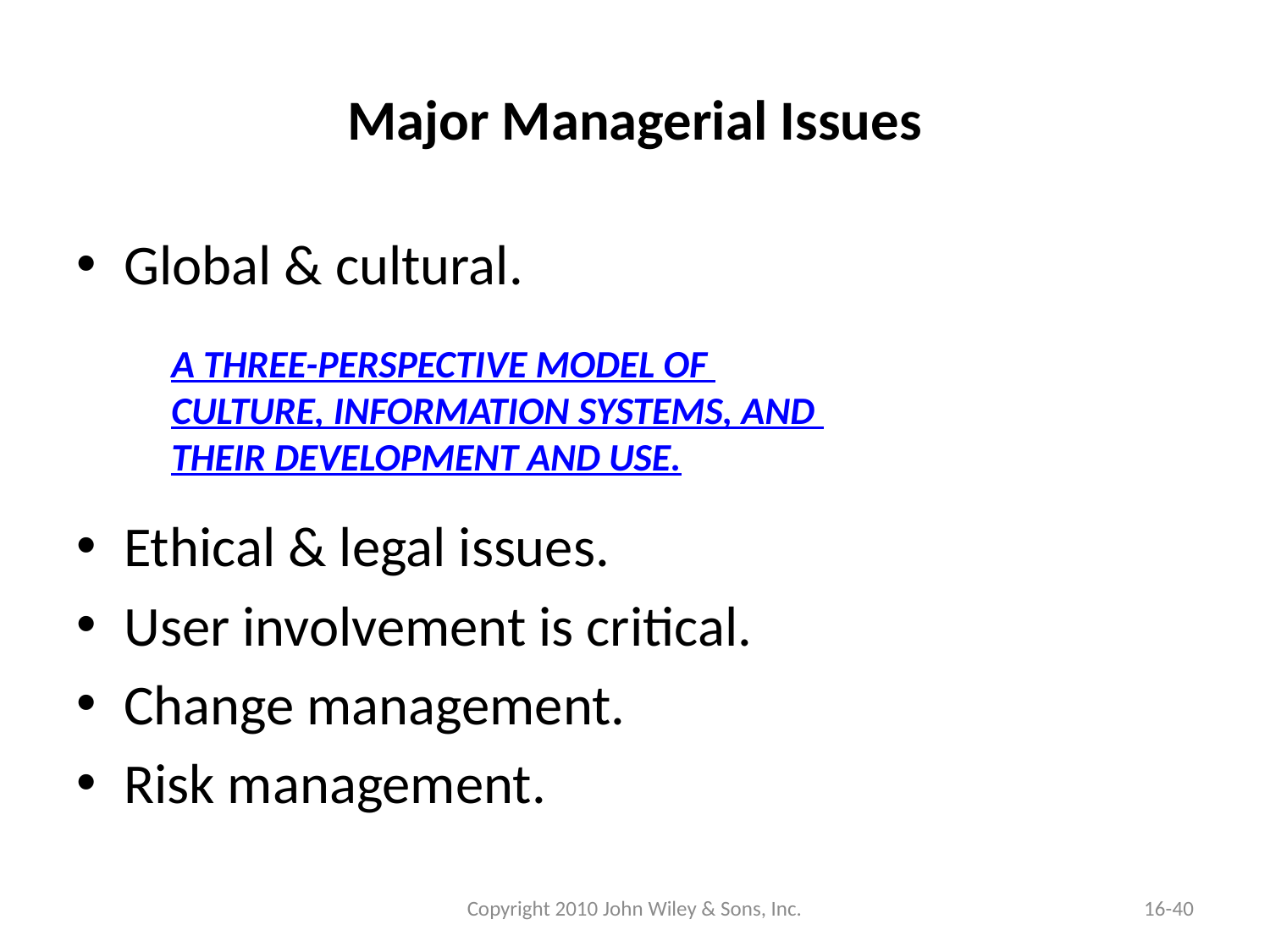

# Major Managerial Issues
Global & cultural.
Ethical & legal issues.
User involvement is critical.
Change management.
Risk management.
A THREE-PERSPECTIVE MODEL OF CULTURE, INFORMATION SYSTEMS, AND THEIR DEVELOPMENT AND USE.
Copyright 2010 John Wiley & Sons, Inc.
16-40